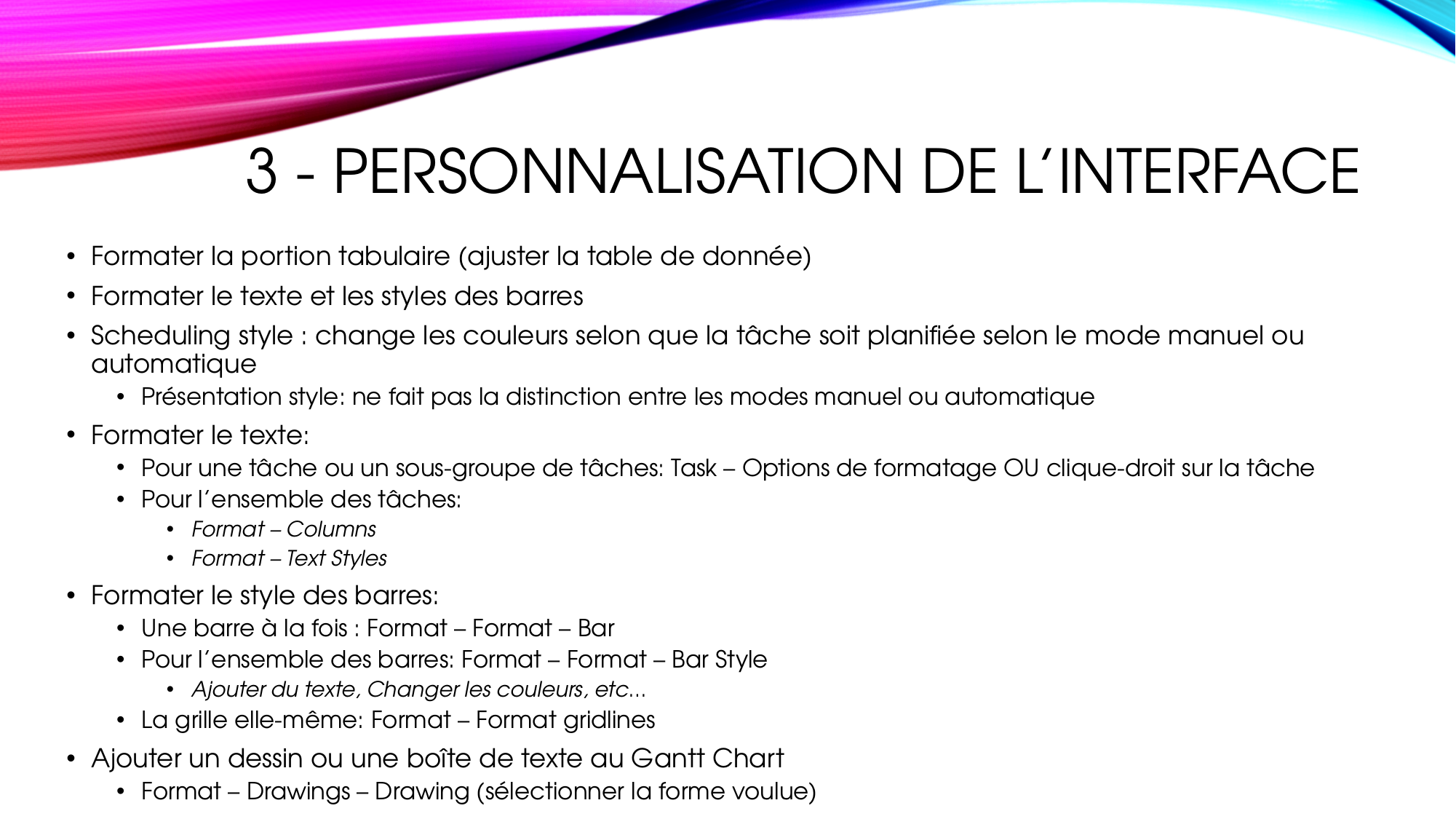

# 3 - Personnalisation de l’interface
Formater la portion tabulaire (ajuster la table de donnée)
Formater le texte et les styles des barres
Scheduling style : change les couleurs selon que la tâche soit planifiée selon le mode manuel ou automatique
Présentation style: ne fait pas la distinction entre les modes manuel ou automatique
Formater le texte:
Pour une tâche ou un sous-groupe de tâches: Task – Options de formatage OU clique-droit sur la tâche
Pour l’ensemble des tâches:
Format – Columns
Format – Text Styles
Formater le style des barres:
Une barre à la fois : Format – Format – Bar
Pour l’ensemble des barres: Format – Format – Bar Style
Ajouter du texte, Changer les couleurs, etc…
La grille elle-même: Format – Format gridlines
Ajouter un dessin ou une boîte de texte au Gantt Chart
Format – Drawings – Drawing (sélectionner la forme voulue)